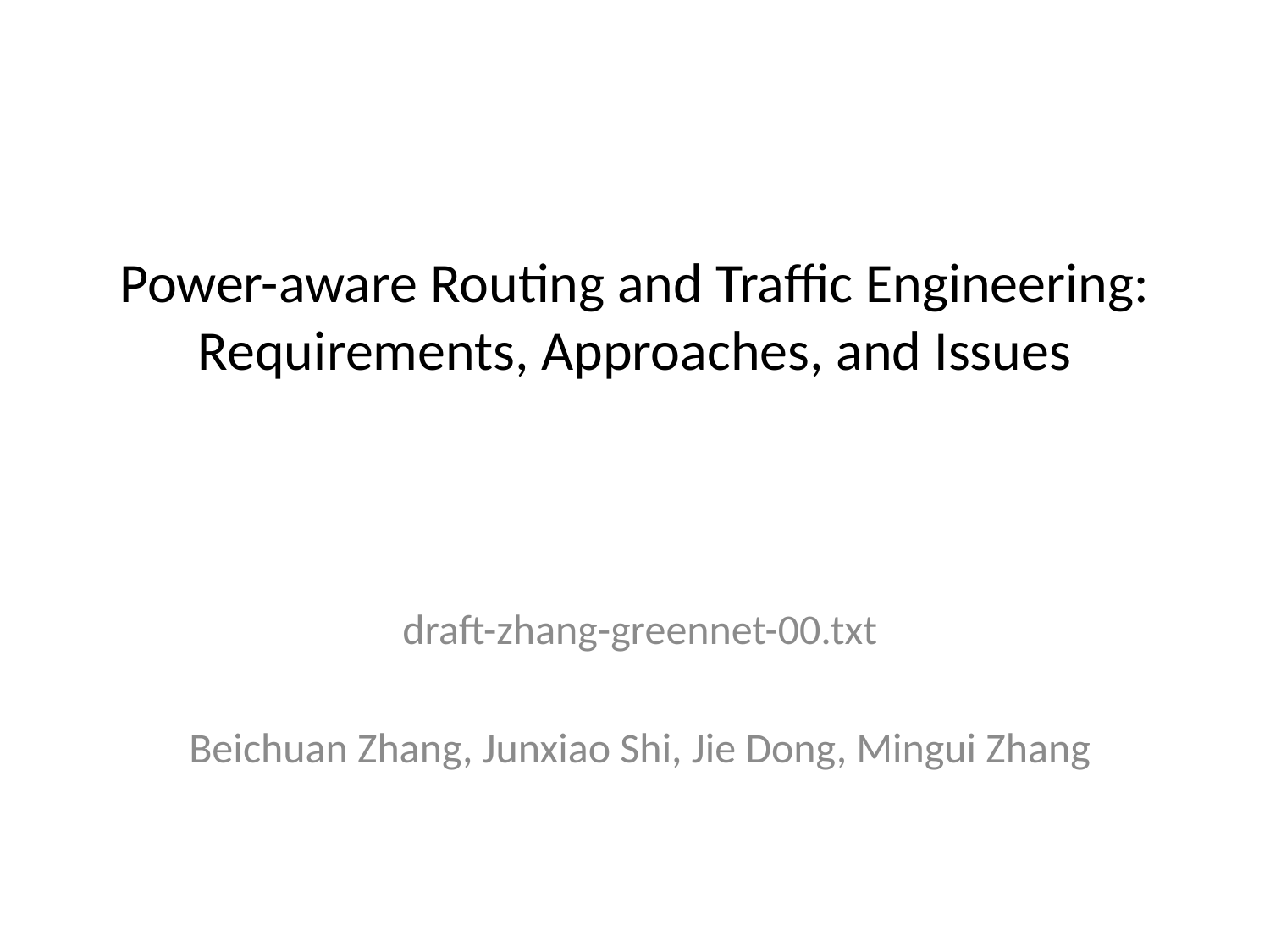

# Power-aware Routing and Traffic Engineering: Requirements, Approaches, and Issues
draft-zhang-greennet-00.txt

Beichuan Zhang, Junxiao Shi, Jie Dong, Mingui Zhang